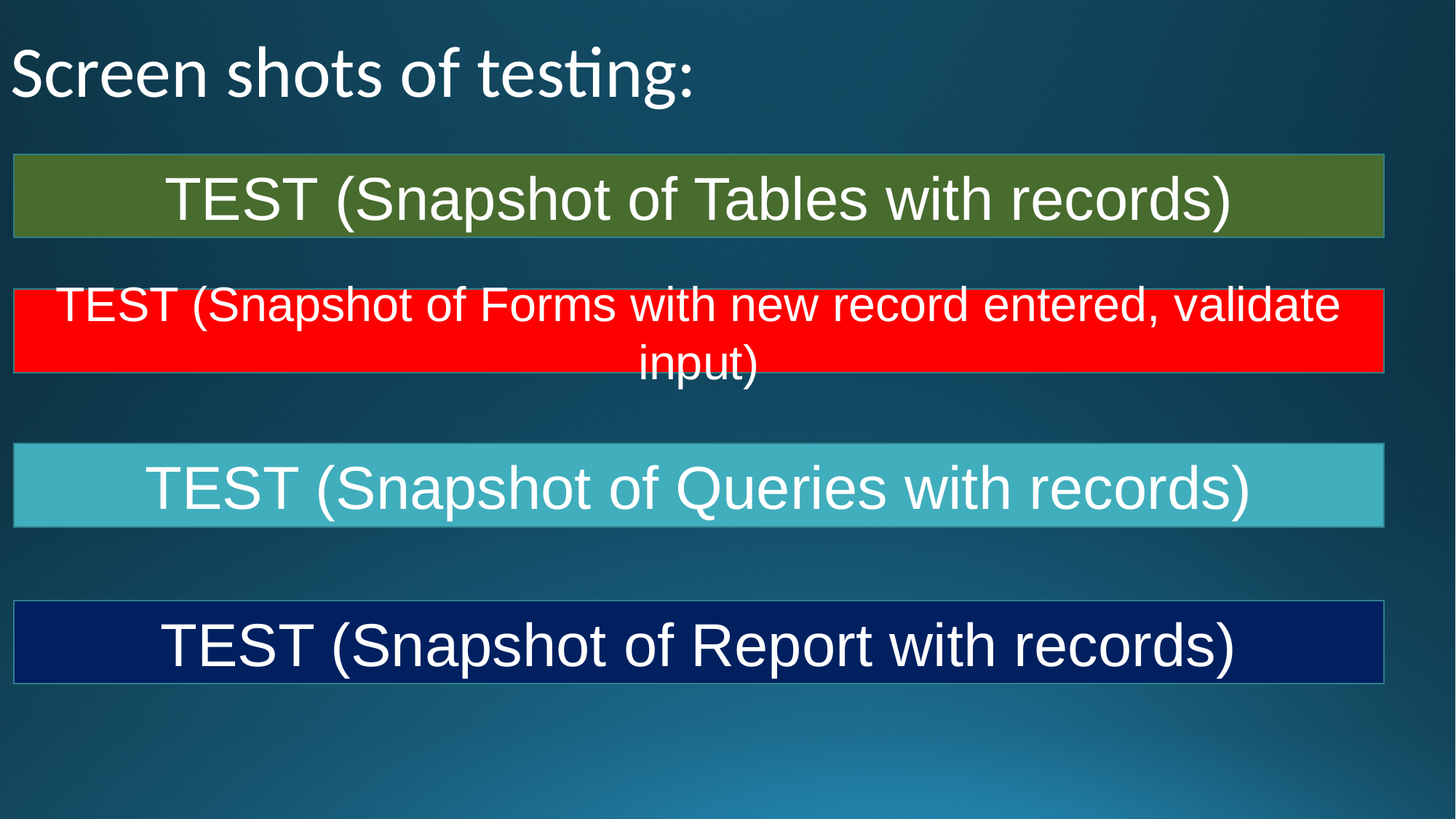

Screen shots of testing:
TEST (Snapshot of Tables with records)
TEST (Snapshot of Forms with new record entered, validate input)
TEST (Snapshot of Queries with records)
TEST (Snapshot of Report with records)